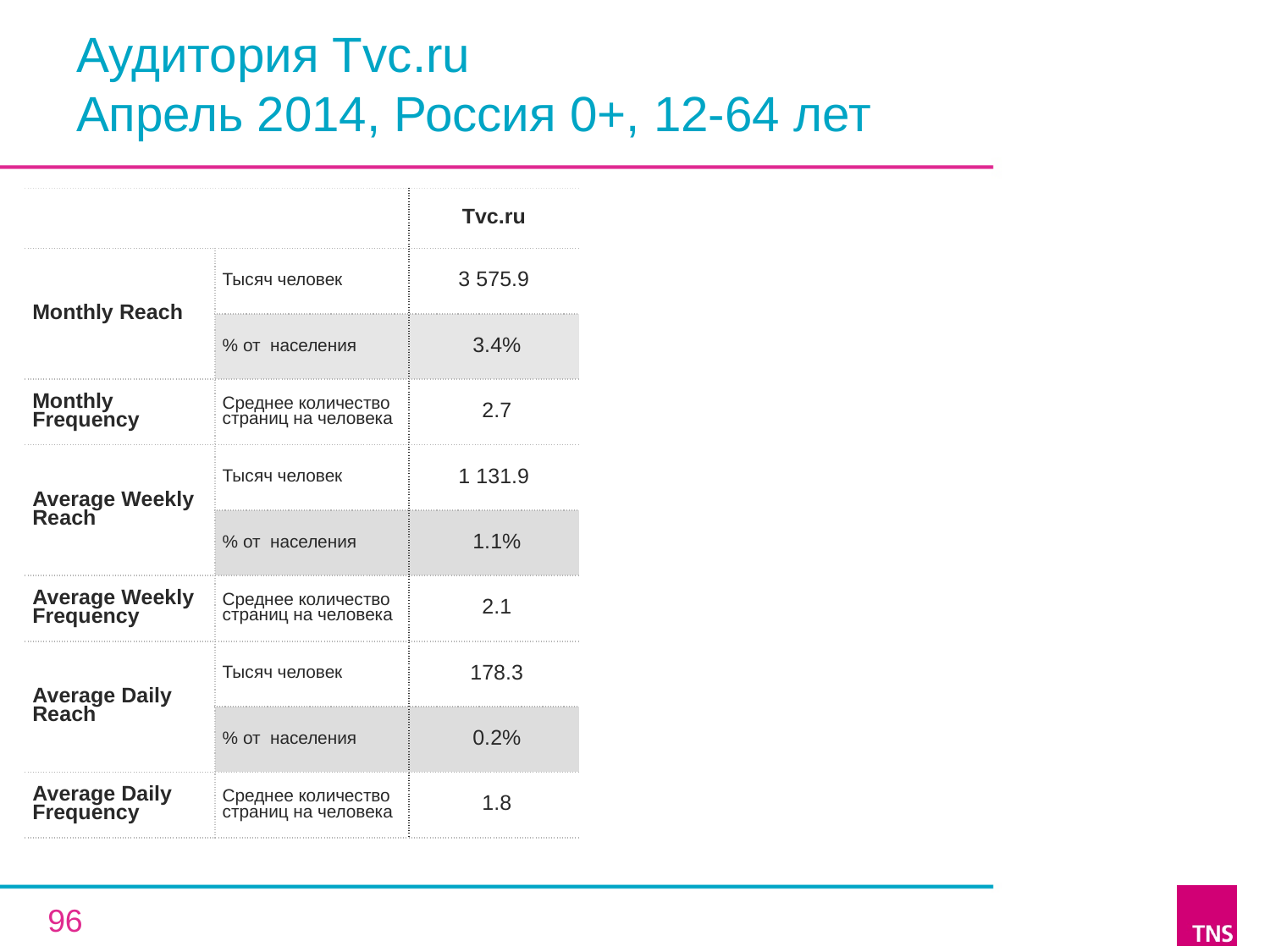

# Аудитория Tvc.ru Апрель 2014, Россия 0+, 12-64 лет
|  |  | Tvc.ru |
| --- | --- | --- |
| Monthly Reach | Тысяч человек | 3 575.9 |
|  | % от населения | 3.4% |
| Monthly Frequency | Среднее количество страниц на человека | 2.7 |
| Average Weekly Reach | Тысяч человек | 1 131.9 |
|  | % от населения | 1.1% |
| Average Weekly Frequency | Среднее количество страниц на человека | 2.1 |
| Average Daily Reach | Тысяч человек | 178.3 |
|  | % от населения | 0.2% |
| Average Daily Frequency | Среднее количество страниц на человека | 1.8 |

96